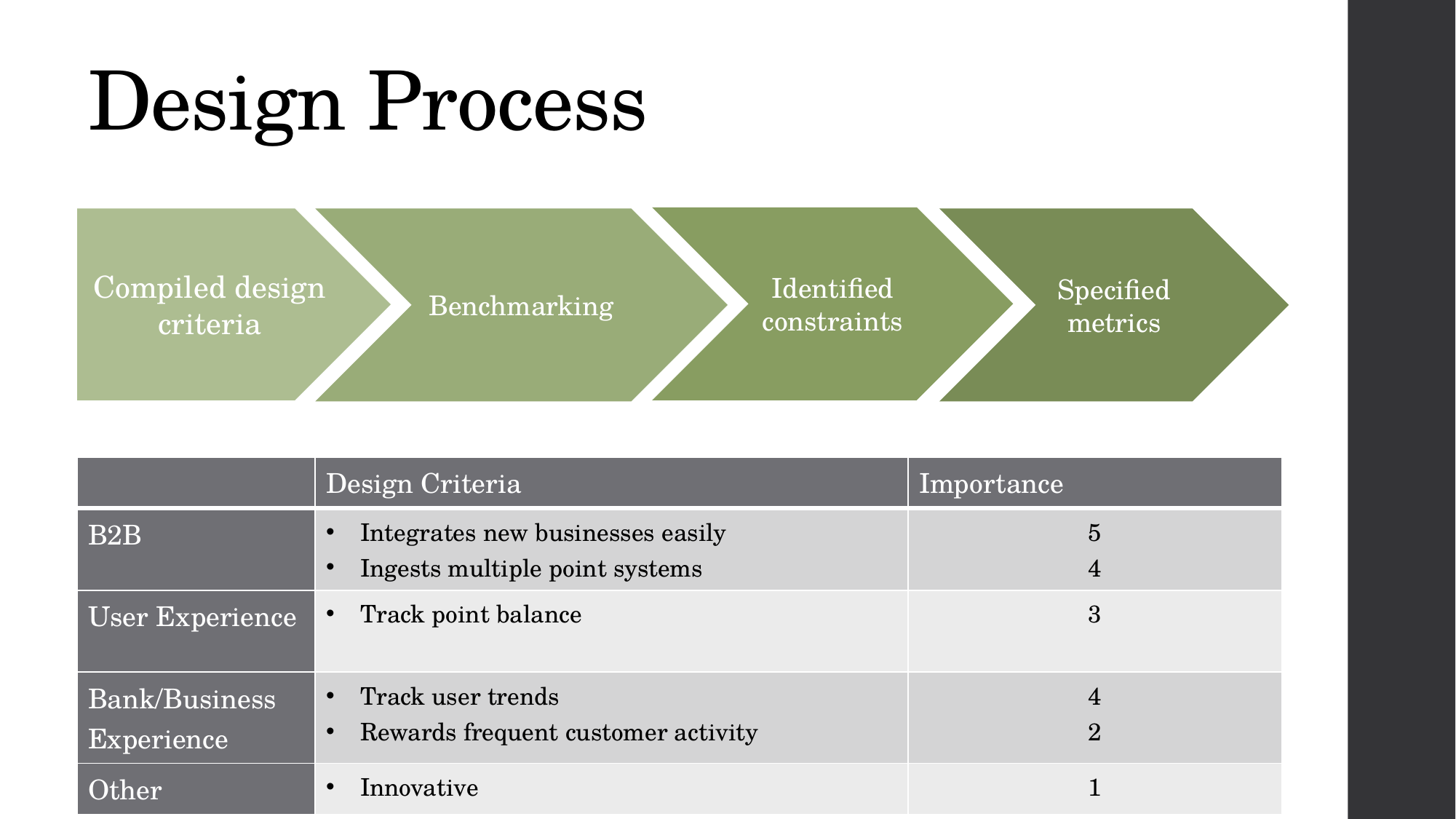

# Design Process
Identified constraints
Compiled design criteria
Benchmarking
Specified metrics
|  | Design Criteria | Importance |
| --- | --- | --- |
| B2B | Integrates new businesses easily Ingests multiple point systems | 5 4 |
| User Experience | Track point balance | 3 |
| Bank/Business Experience | Track user trends Rewards frequent customer activity | 4 2 |
| Other | Innovative | 1 |